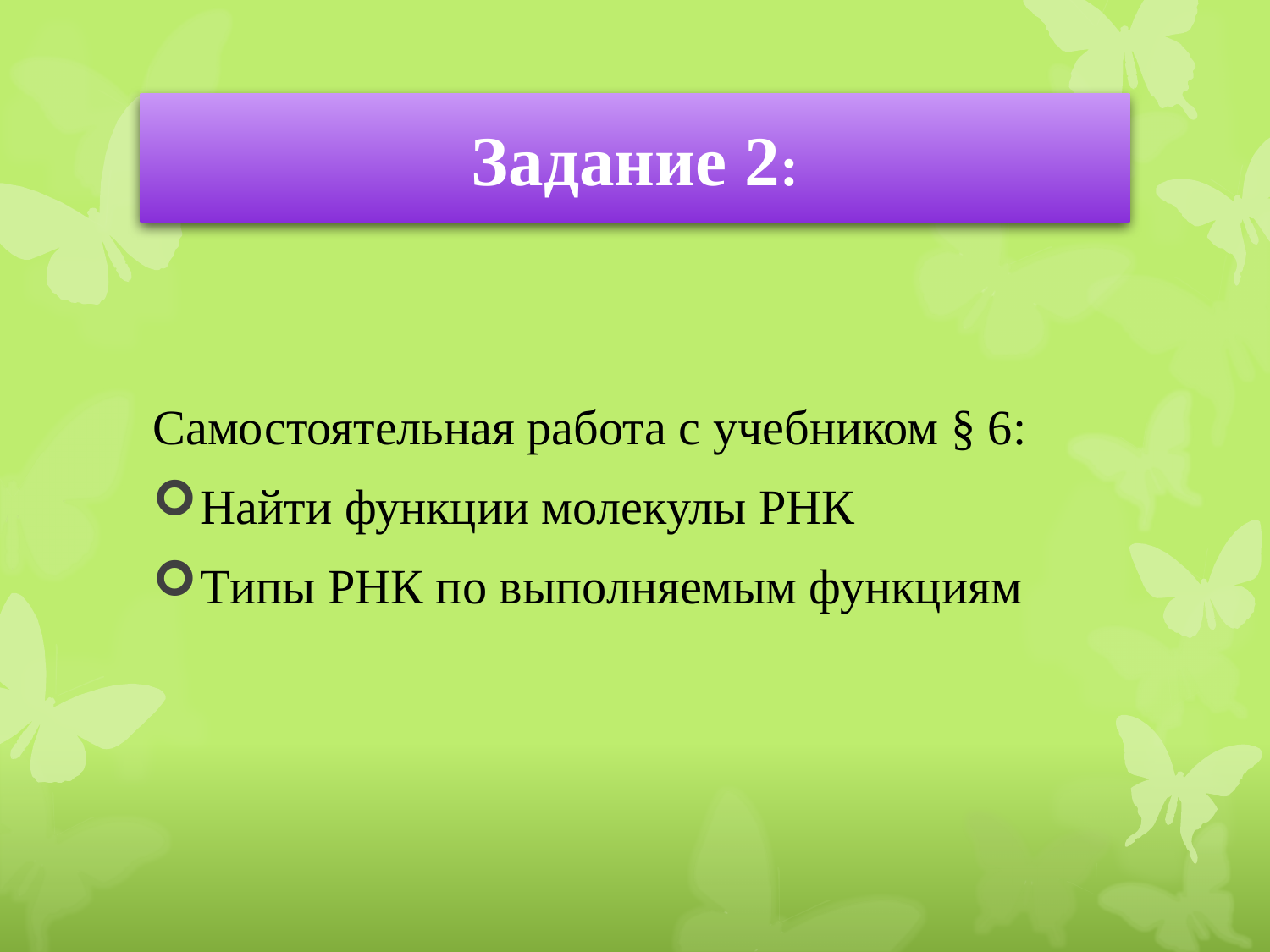

# Задание 2:
Самостоятельная работа с учебником § 6:
Найти функции молекулы РНК
Типы РНК по выполняемым функциям